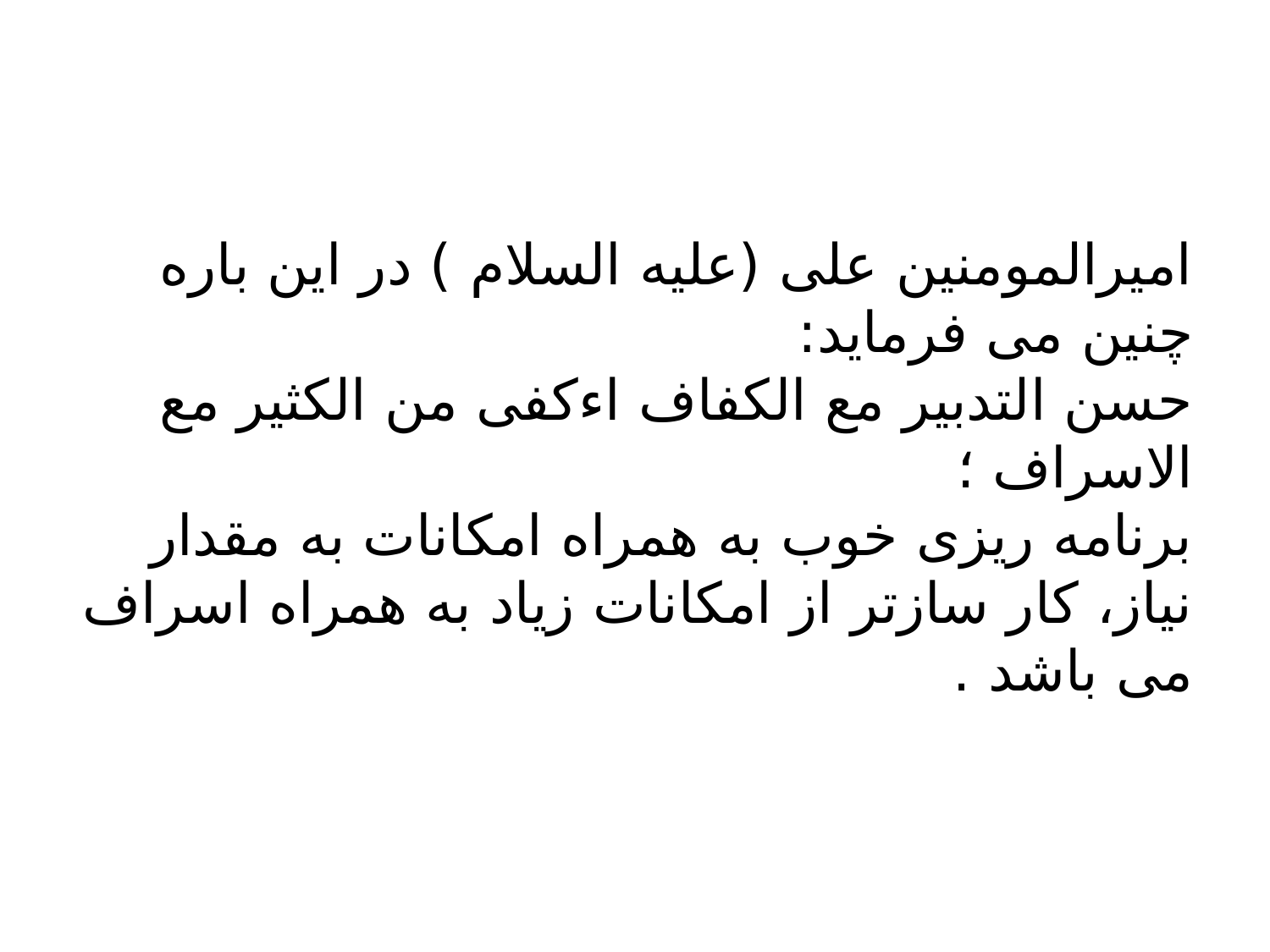

#
اميرالمومنين على (عليه السلام ) در اين باره چنين مى فرمايد:
حسن التدبير مع الكفاف اءكفى من الكثير مع الاسراف ؛
برنامه ريزى خوب به همراه امكانات به مقدار نياز، كار سازتر از امكانات زياد به همراه اسراف مى باشد .